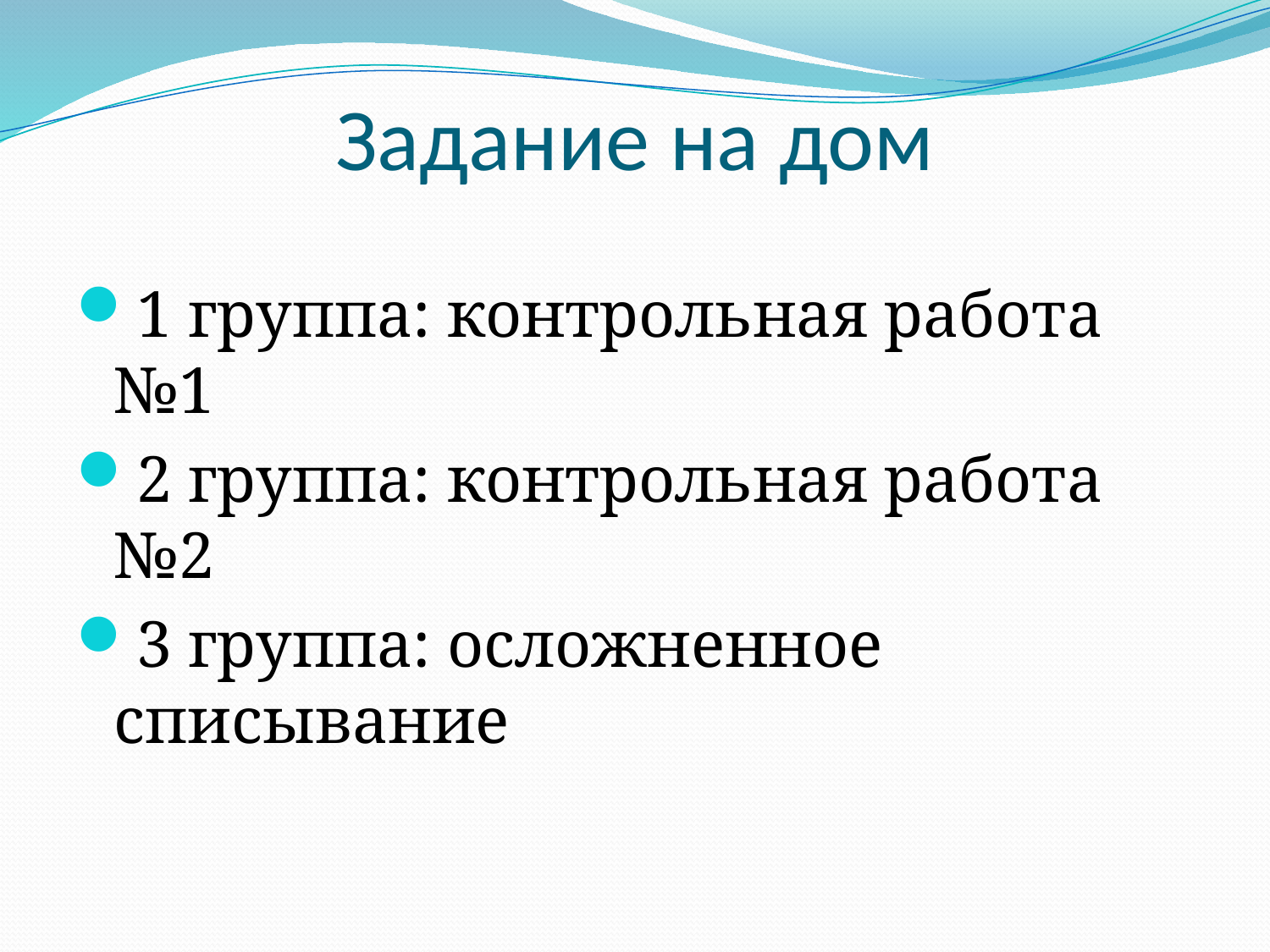

# Задание на дом
1 группа: контрольная работа №1
2 группа: контрольная работа №2
3 группа: осложненное списывание